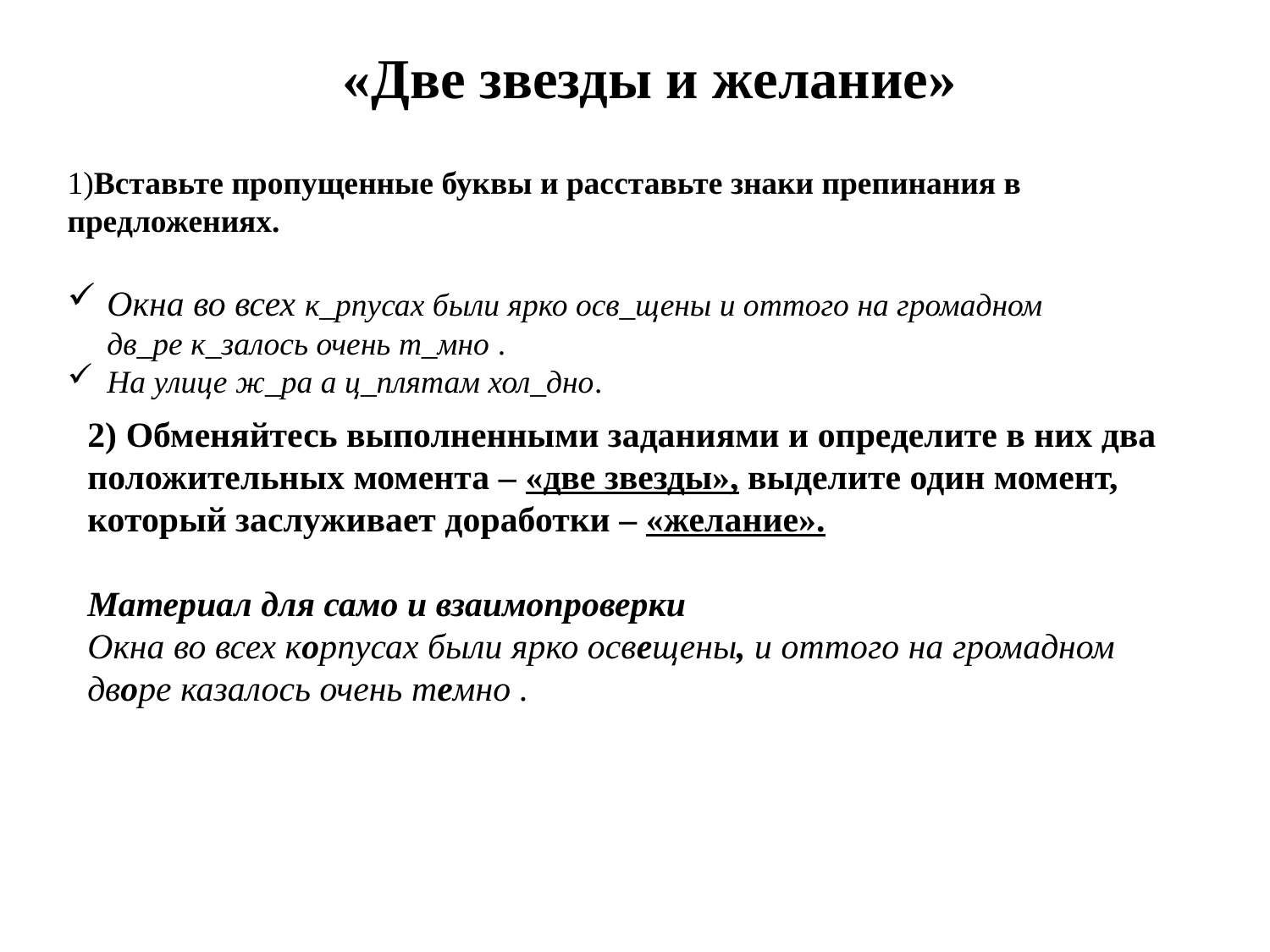

«Две звезды и желание»
1)Вставьте пропущенные буквы и расставьте знаки препинания в предложениях.

Окна во всех к_рпусах были ярко осв_щены и оттого на громадном дв_ре к_залось очень т_мно .
На улице ж_ра а ц_плятам хол_дно.
2) Обменяйтесь выполненными заданиями и определите в них два положительных момента – «две звезды», выделите один момент, который заслуживает доработки – «желание».

Материал для само и взаимопроверки
Окна во всех корпусах были ярко освещены, и оттого на громадном дворе казалось очень темно .